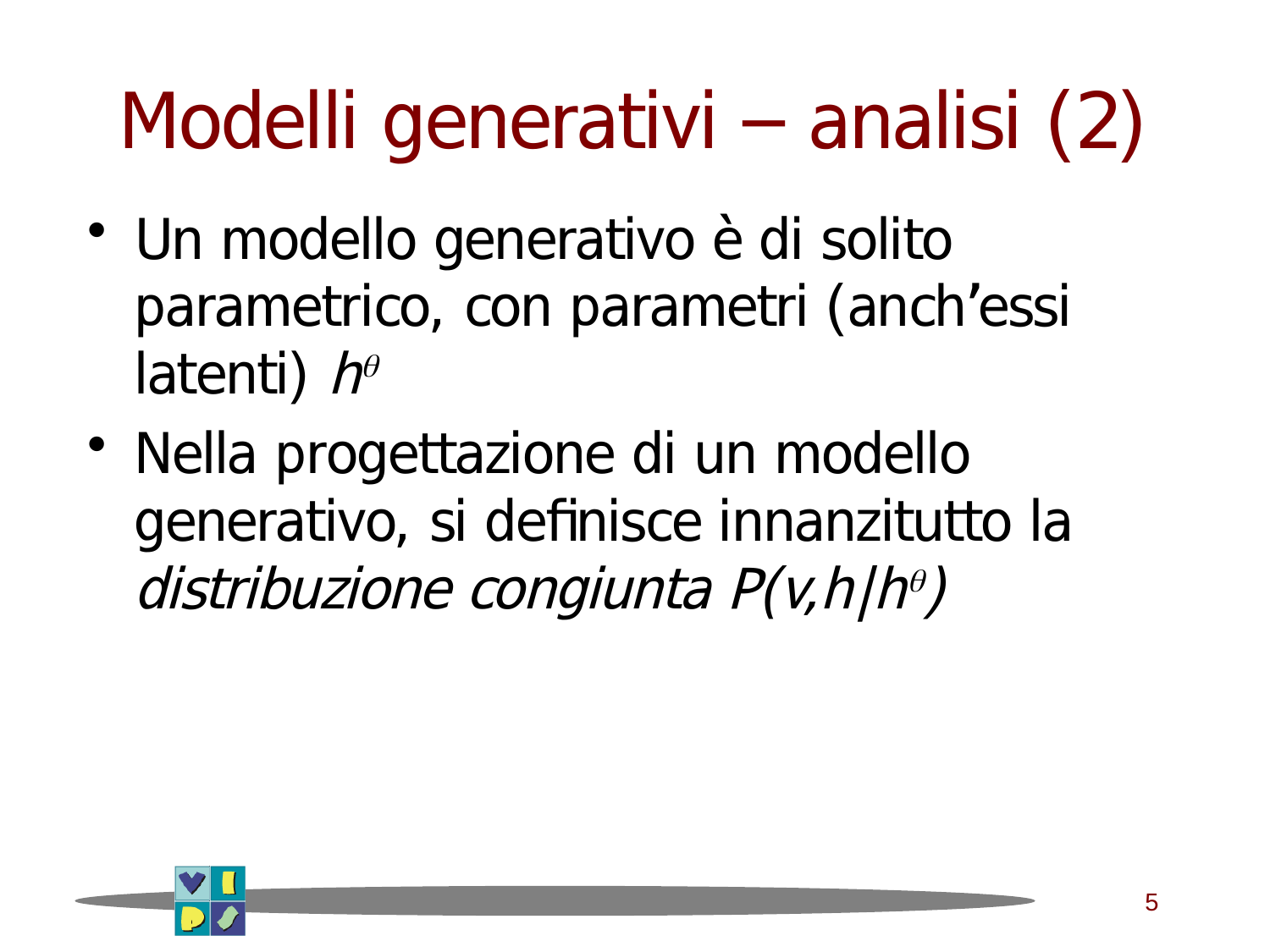

# Modelli generativi – analisi (2)
Un modello generativo è di solito parametrico, con parametri (anch’essi latenti) hθ
Nella progettazione di un modello generativo, si definisce innanzitutto la distribuzione congiunta P(v,h|hθ)

5